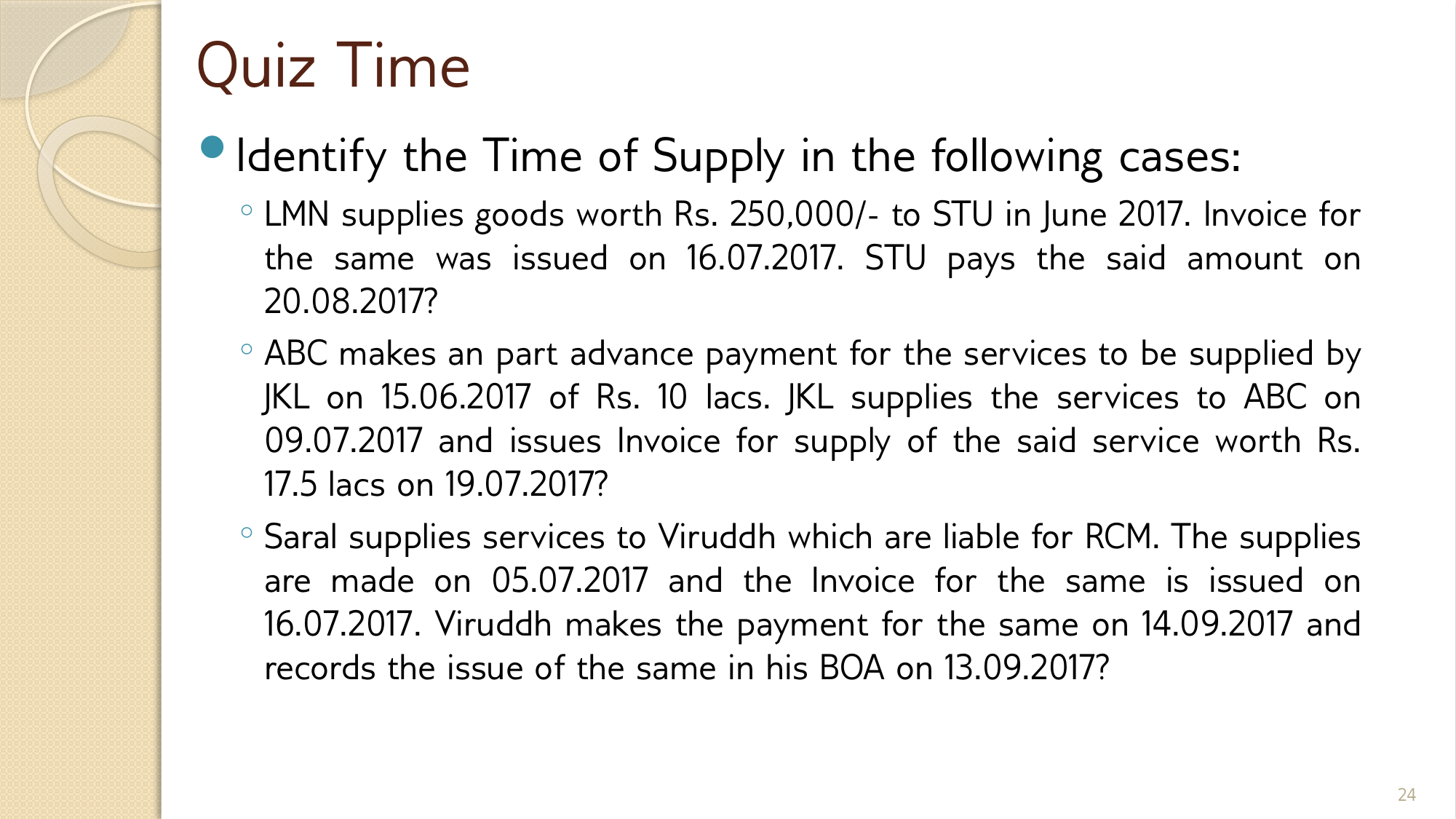

# Quiz Time
Identify the Time of Supply in the following cases:
LMN supplies goods worth Rs. 250,000/- to STU in June 2017. Invoice for the same was issued on 16.07.2017. STU pays the said amount on 20.08.2017?
ABC makes an part advance payment for the services to be supplied by JKL on 15.06.2017 of Rs. 10 lacs. JKL supplies the services to ABC on 09.07.2017 and issues Invoice for supply of the said service worth Rs. 17.5 lacs on 19.07.2017?
Saral supplies services to Viruddh which are liable for RCM. The supplies are made on 05.07.2017 and the Invoice for the same is issued on 16.07.2017. Viruddh makes the payment for the same on 14.09.2017 and records the issue of the same in his BOA on 13.09.2017?
24